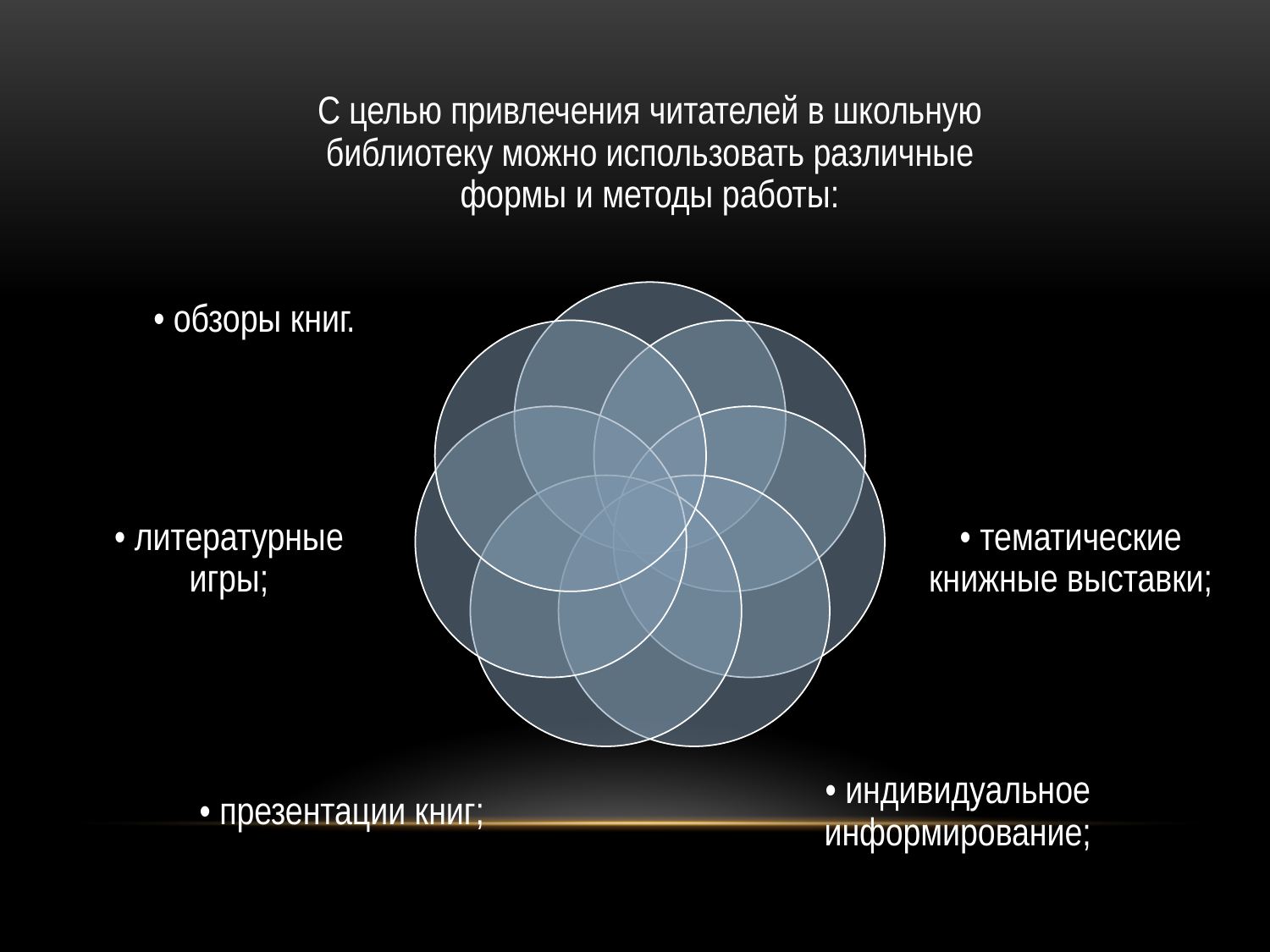

С целью привлечения читателей в школьную библиотеку можно использовать различные формы и методы работы:

• тематические книжные выставки;
• индивидуальное информирование;
• презентации книг;
• литературные игры;
• обзоры книг.